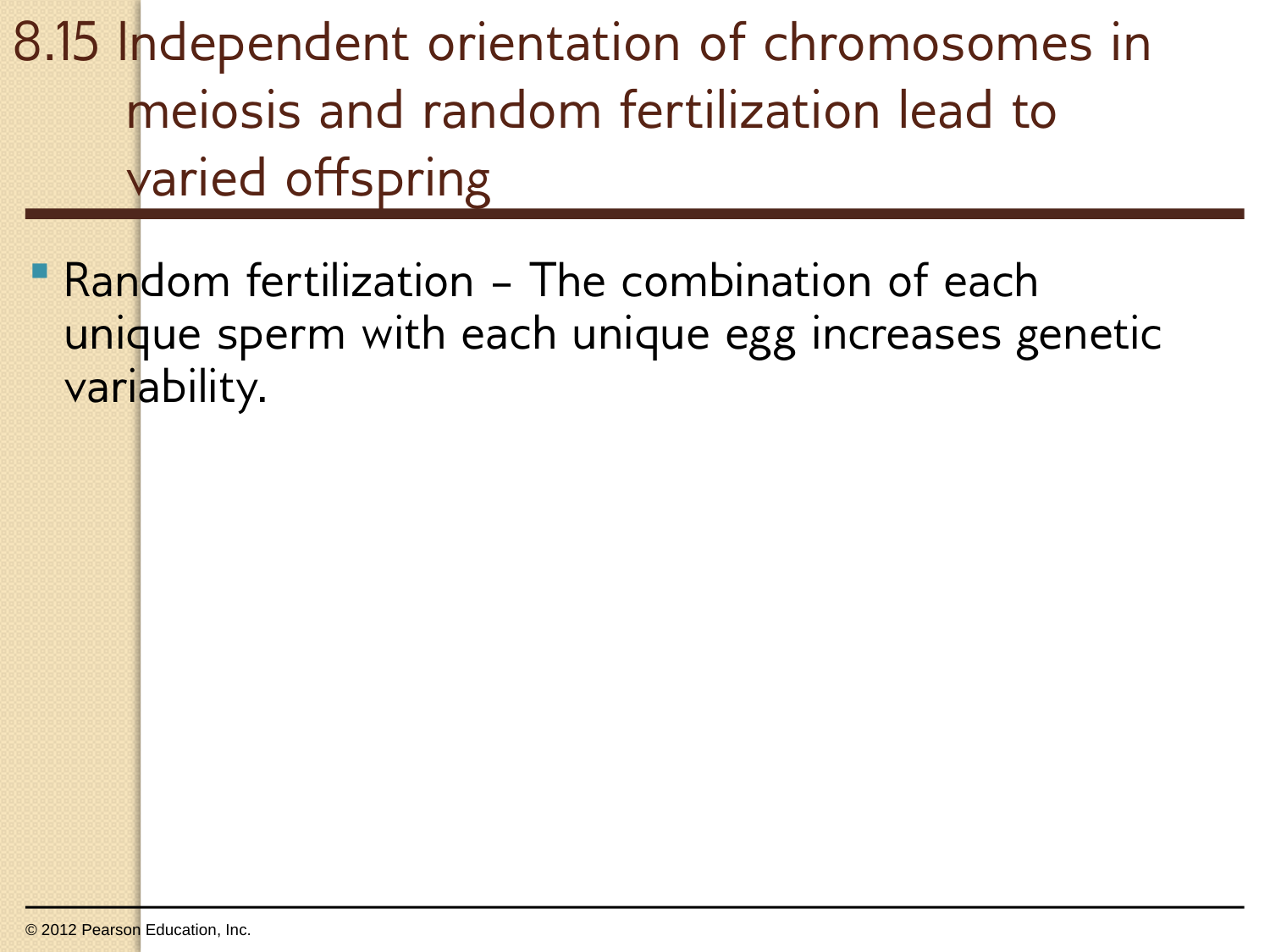

8.15 Independent orientation of chromosomes in meiosis and random fertilization lead to varied offspring
0

Random fertilization – The combination of each unique sperm with each unique egg increases genetic variability.

© 2012 Pearson Education, Inc.